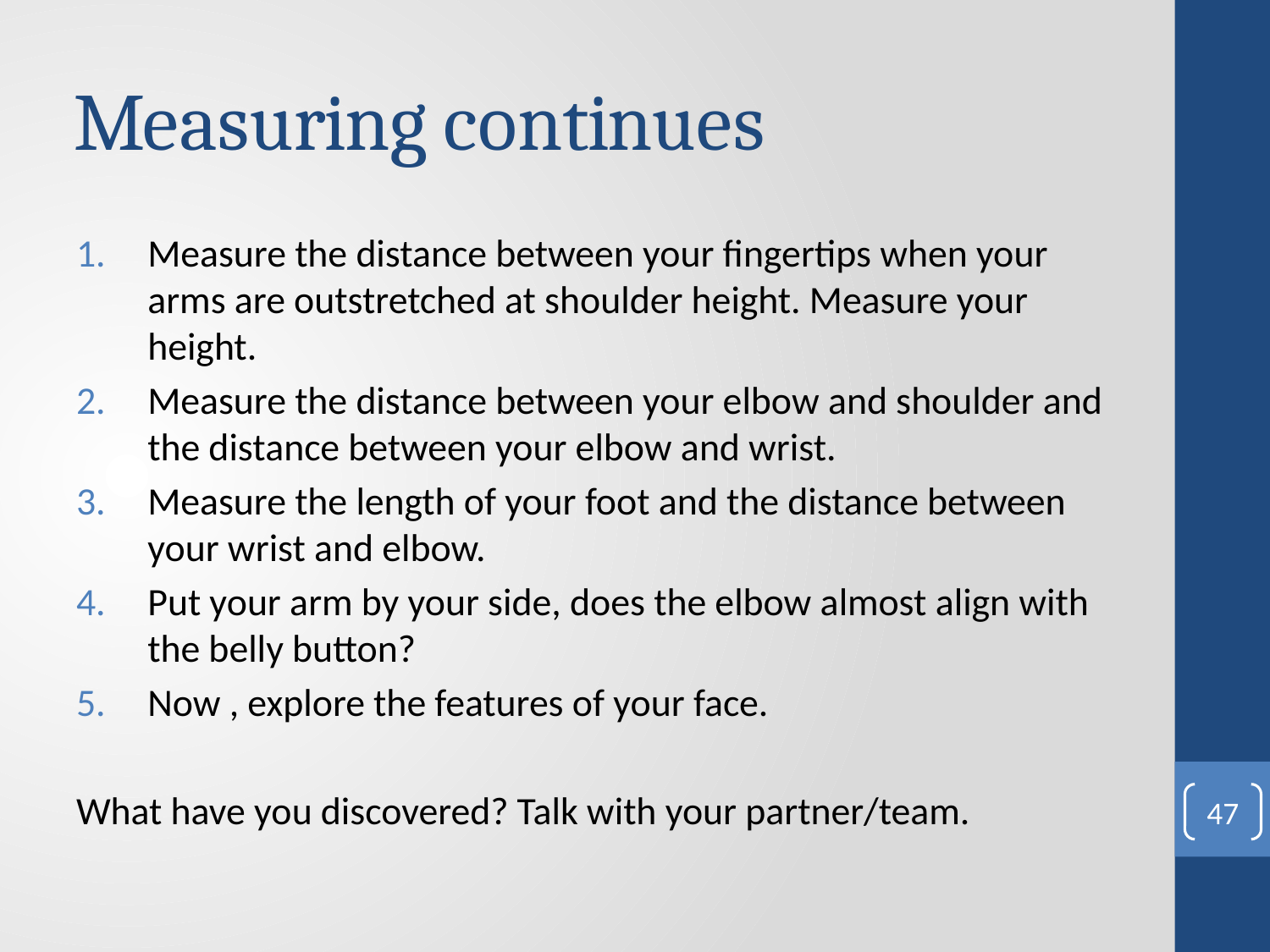

# Measuring continues
Measure the distance between your fingertips when your arms are outstretched at shoulder height. Measure your height.
Measure the distance between your elbow and shoulder and the distance between your elbow and wrist.
Measure the length of your foot and the distance between your wrist and elbow.
Put your arm by your side, does the elbow almost align with the belly button?
Now , explore the features of your face.

What have you discovered? Talk with your partner/team.

47